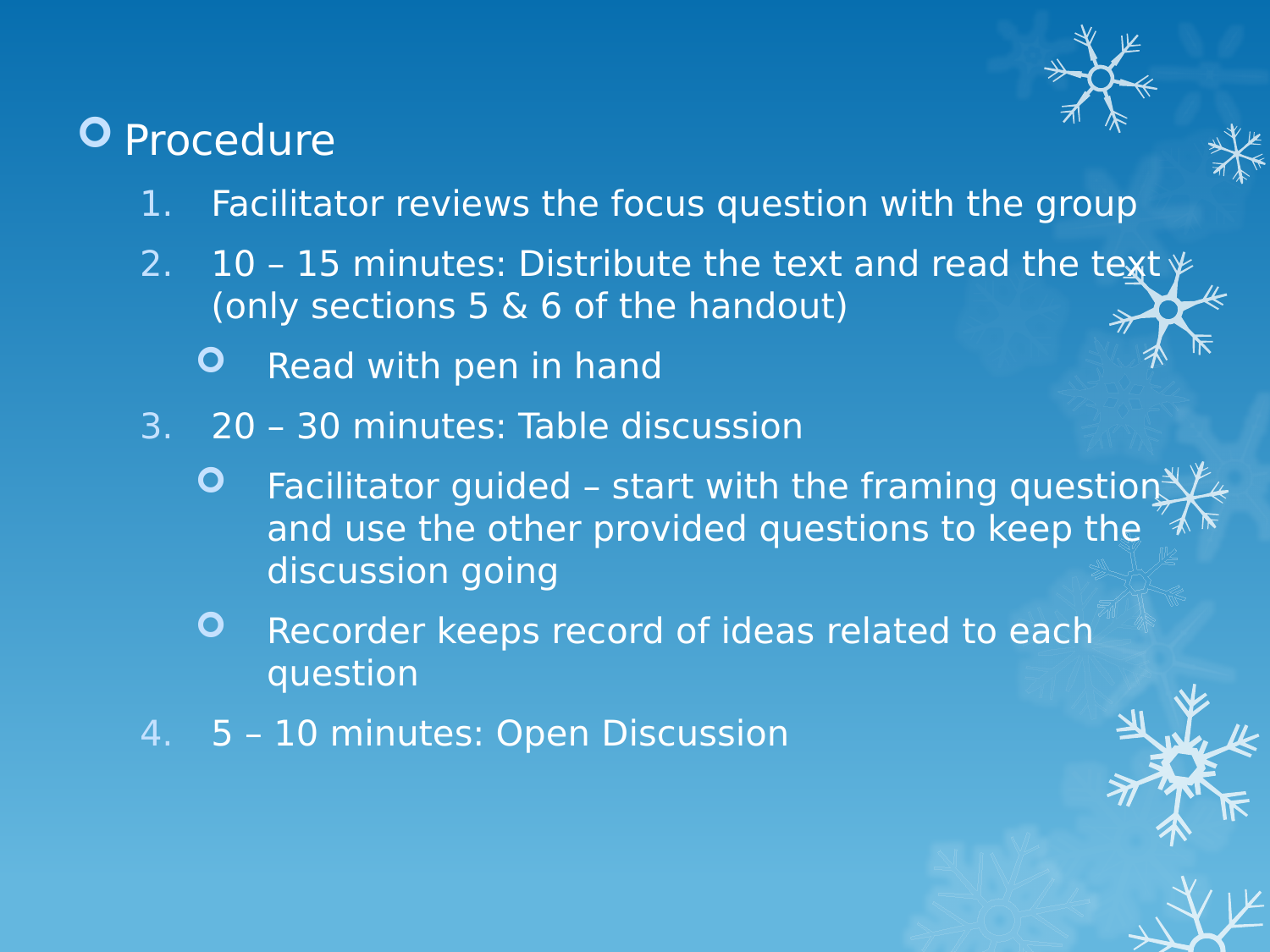

Procedure
Facilitator reviews the focus question with the group
10 – 15 minutes: Distribute the text and read the text (only sections 5 & 6 of the handout)
Read with pen in hand
20 – 30 minutes: Table discussion
Facilitator guided – start with the framing question and use the other provided questions to keep the discussion going
Recorder keeps record of ideas related to each question
5 – 10 minutes: Open Discussion